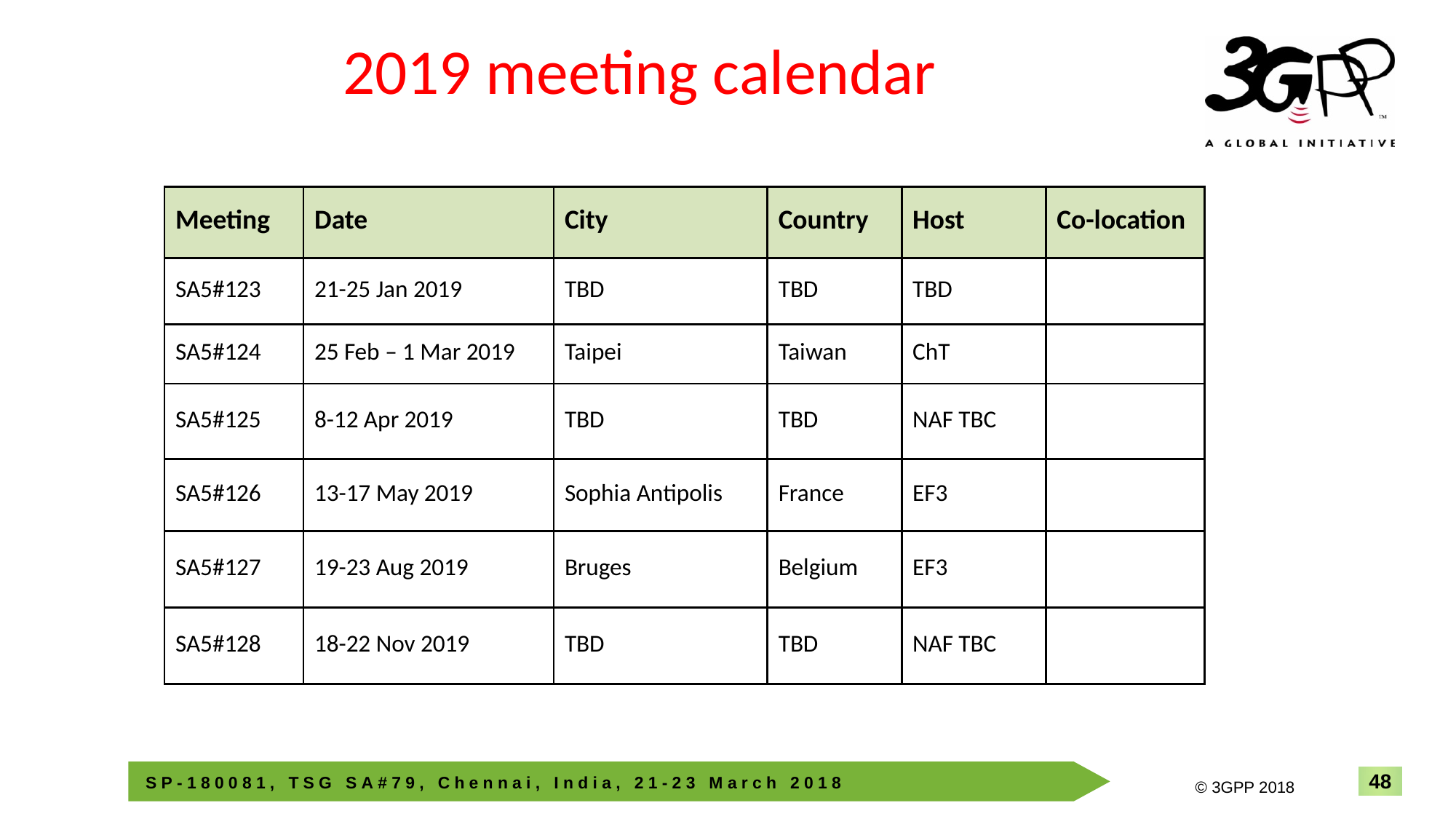

# 2019 meeting calendar
| Meeting | Date | City | Country | Host | Co-location |
| --- | --- | --- | --- | --- | --- |
| SA5#123 | 21-25 Jan 2019 | TBD | TBD | TBD |  |
| SA5#124 | 25 Feb – 1 Mar 2019 | Taipei | Taiwan | ChT |  |
| SA5#125 | 8-12 Apr 2019 | TBD | TBD | NAF TBC |  |
| SA5#126 | 13-17 May 2019 | Sophia Antipolis | France | EF3 |  |
| SA5#127 | 19-23 Aug 2019 | Bruges | Belgium | EF3 |  |
| SA5#128 | 18-22 Nov 2019 | TBD | TBD | NAF TBC |  |